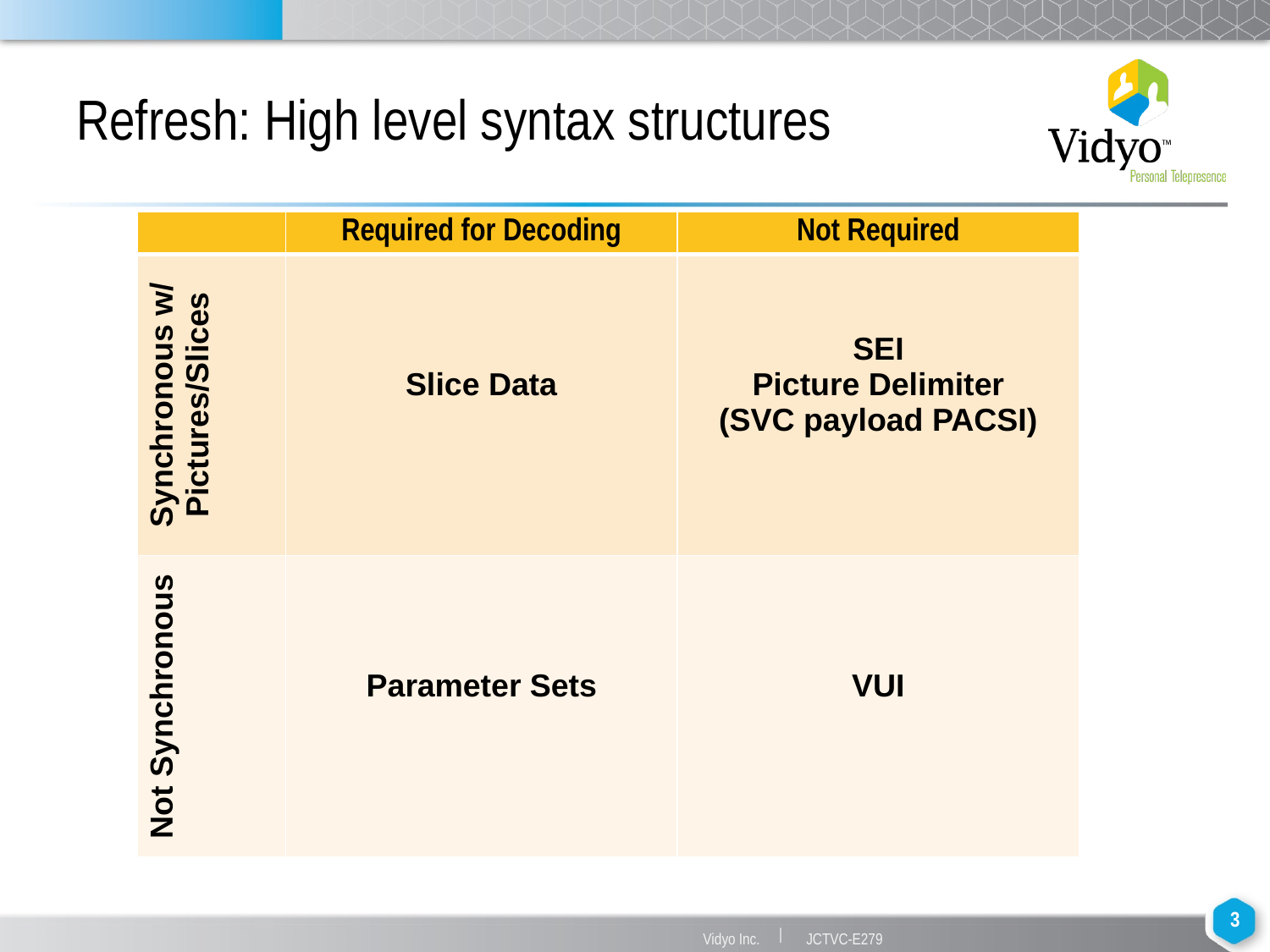

# Refresh: High level syntax structures
|  | Required for Decoding | Not Required |
| --- | --- | --- |
| Synchronous w/ Pictures/Slices | Slice Data | SEI Picture Delimiter (SVC payload PACSI) |
| Not Synchronous | Parameter Sets | VUI |
3